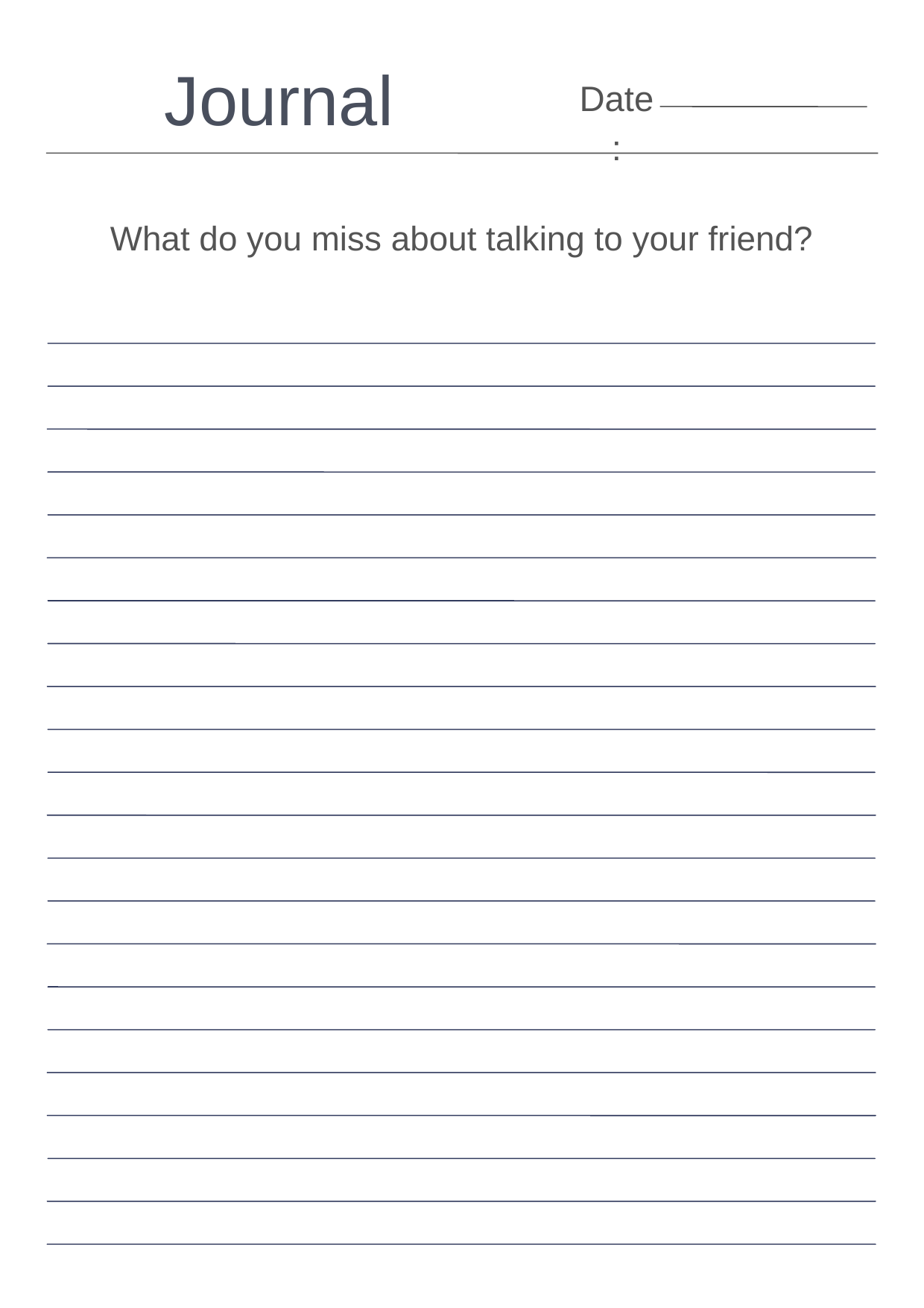

Journal
Date:

What do you miss about talking to your friend?